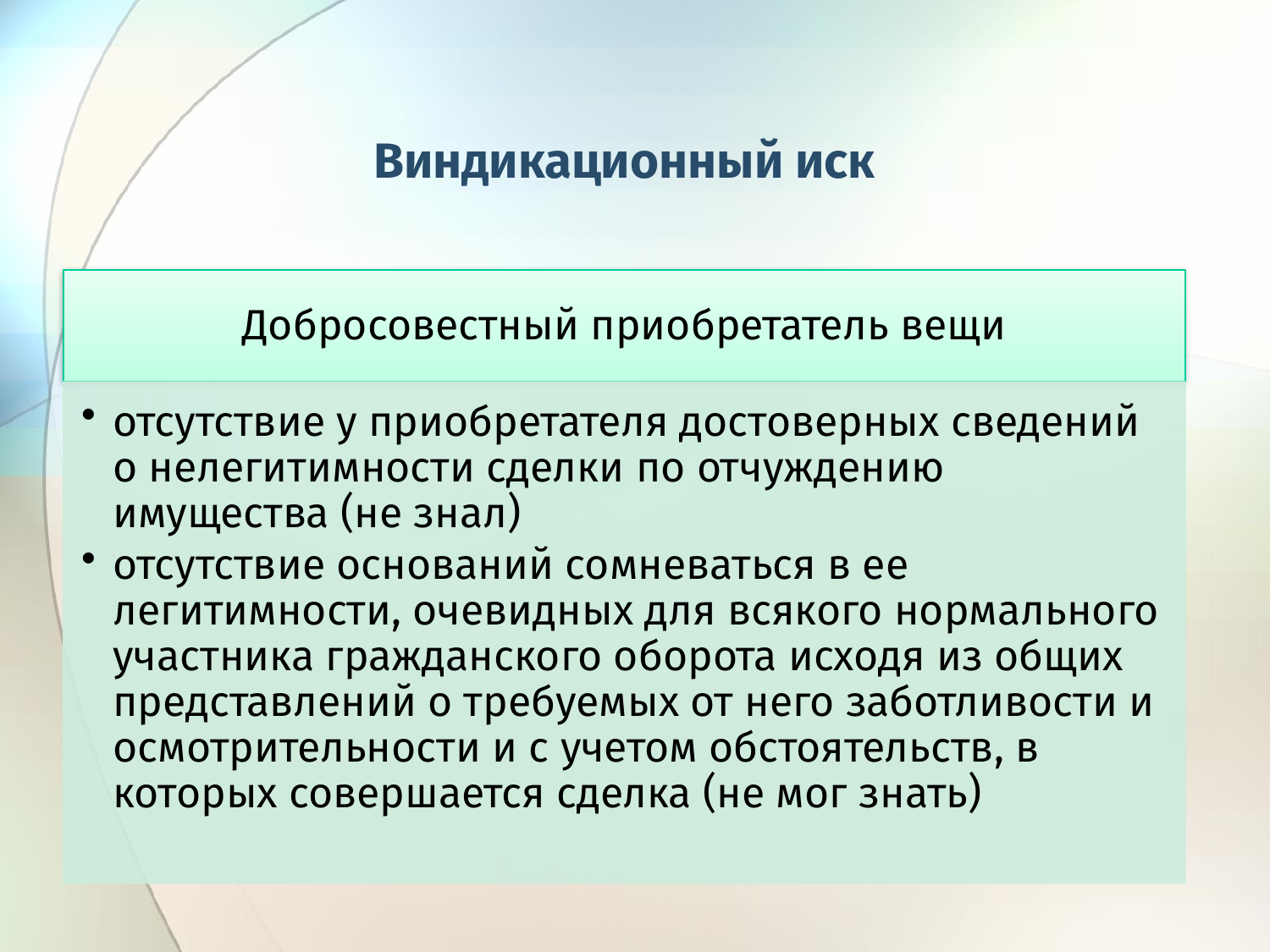

# Виндикационный иск
Добросовестный приобретатель вещи
отсутствие у приобретателя достоверных сведений о нелегитимности сделки по отчуждению имущества (не знал)
отсутствие оснований сомневаться в ее легитимности, очевидных для всякого нормального участника гражданского оборота исходя из общих представлений о требуемых от него заботливости и осмотрительности и с учетом обстоятельств, в которых совершается сделка (не мог знать)